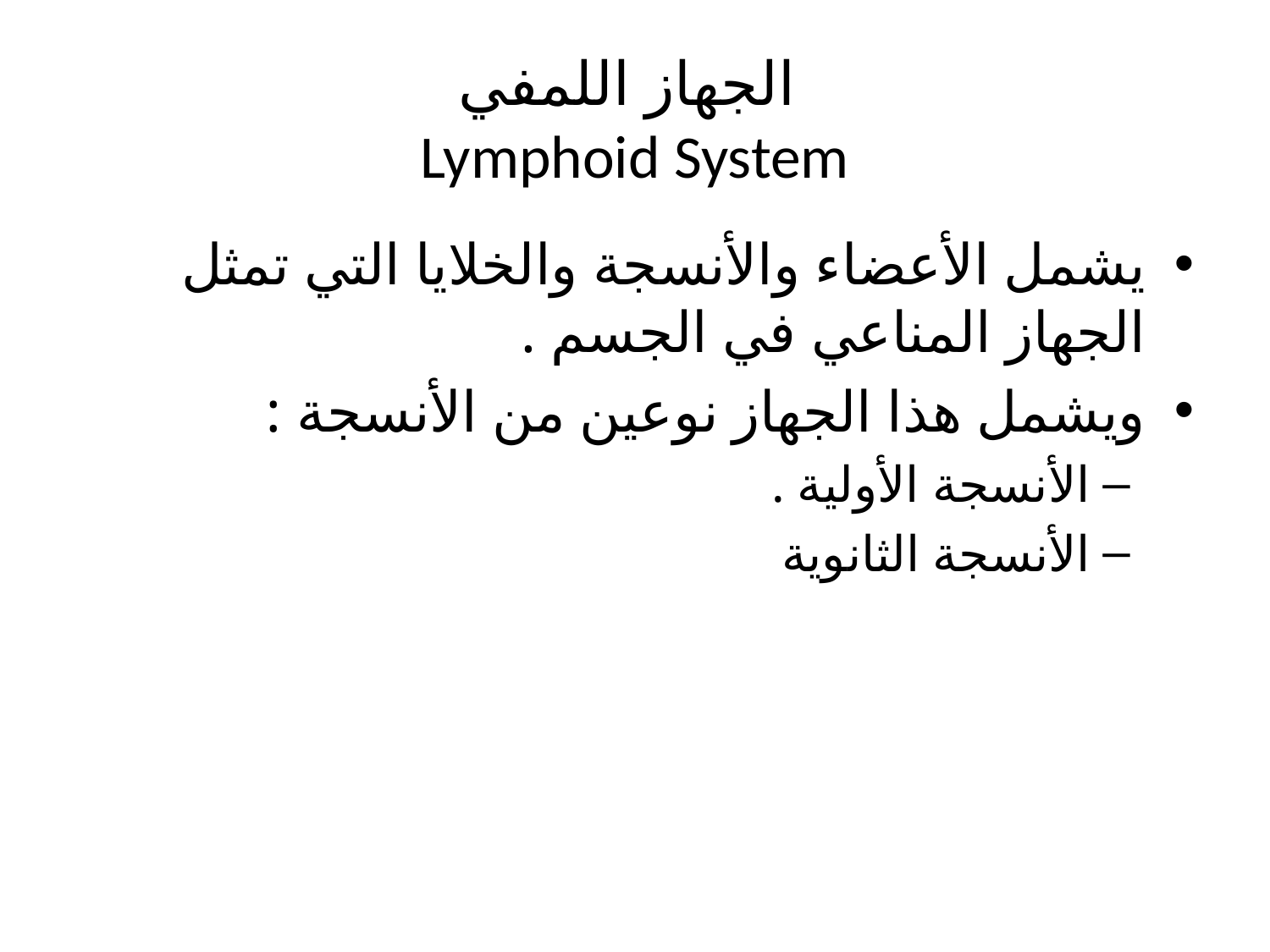

# الجهاز اللمفي Lymphoid System
يشمل الأعضاء والأنسجة والخلايا التي تمثل الجهاز المناعي في الجسم .
ويشمل هذا الجهاز نوعين من الأنسجة :
الأنسجة الأولية .
الأنسجة الثانوية